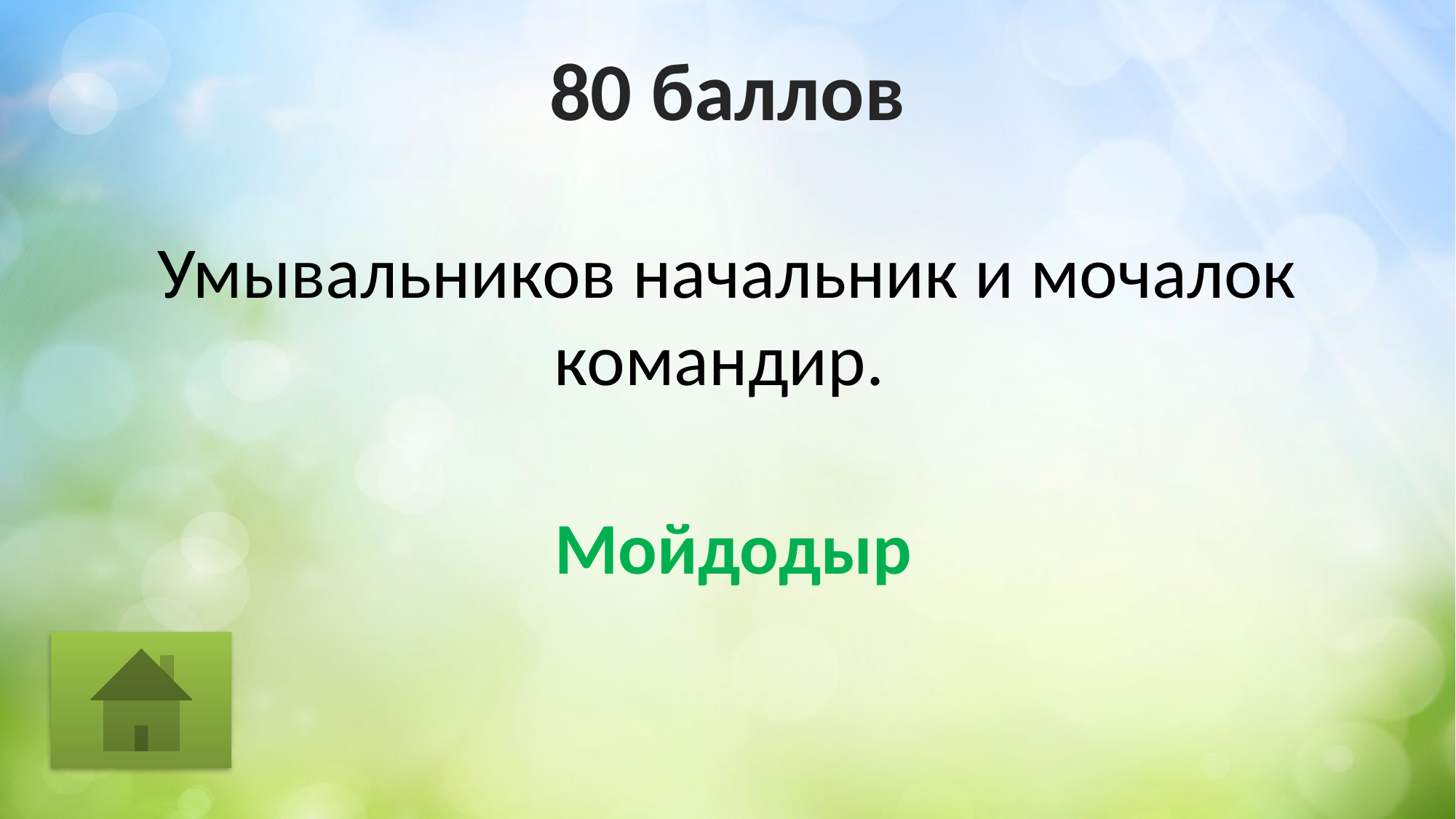

# 80 баллов
Умывальников начальник и мочалок командир.
Мойдодыр